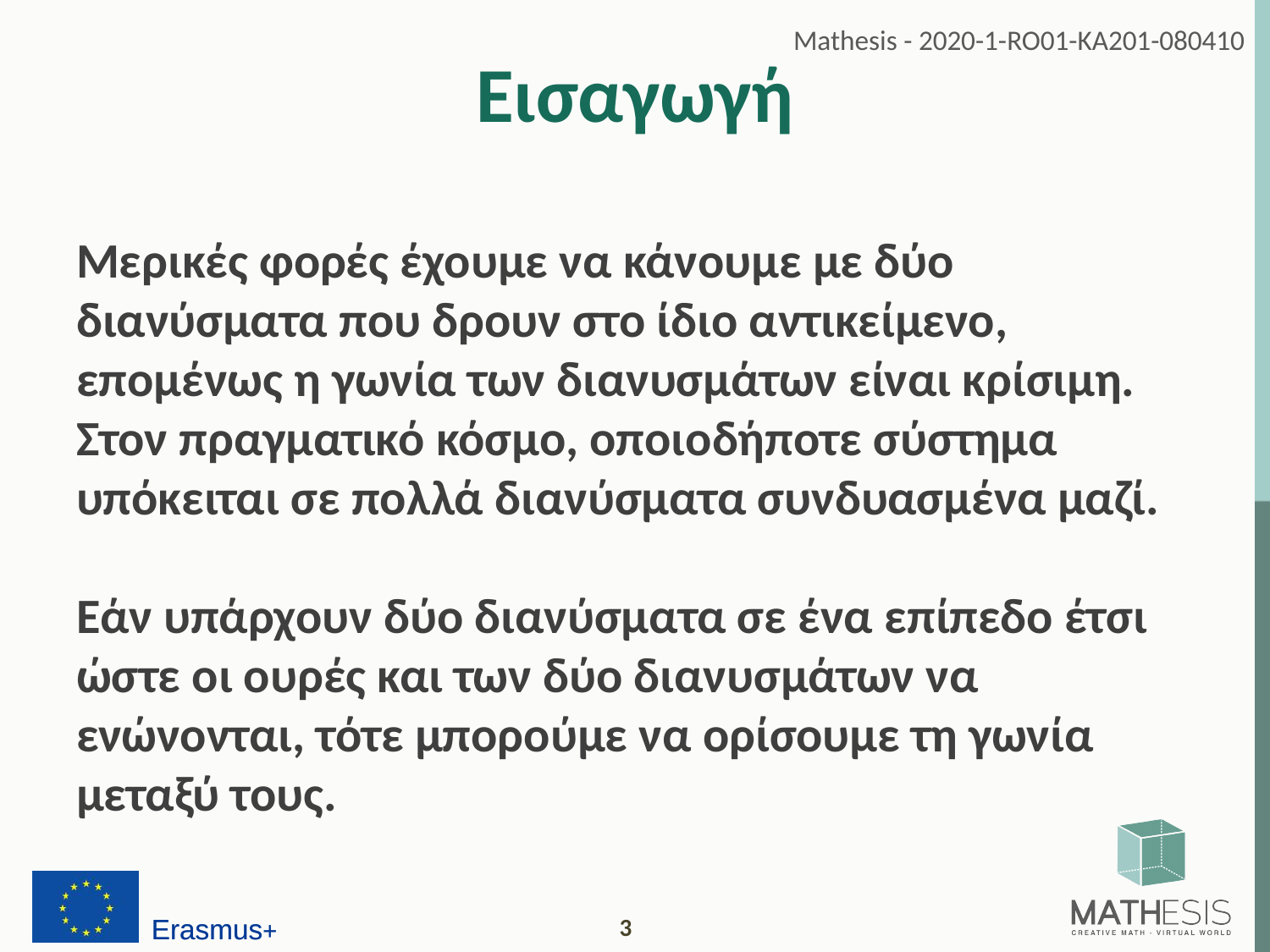

# Εισαγωγή
Μερικές φορές έχουμε να κάνουμε με δύο διανύσματα που δρουν στο ίδιο αντικείμενο, επομένως η γωνία των διανυσμάτων είναι κρίσιμη. Στον πραγματικό κόσμο, οποιοδήποτε σύστημα υπόκειται σε πολλά διανύσματα συνδυασμένα μαζί.

Εάν υπάρχουν δύο διανύσματα σε ένα επίπεδο έτσι ώστε οι ουρές και των δύο διανυσμάτων να ενώνονται, τότε μπορούμε να ορίσουμε τη γωνία μεταξύ τους.